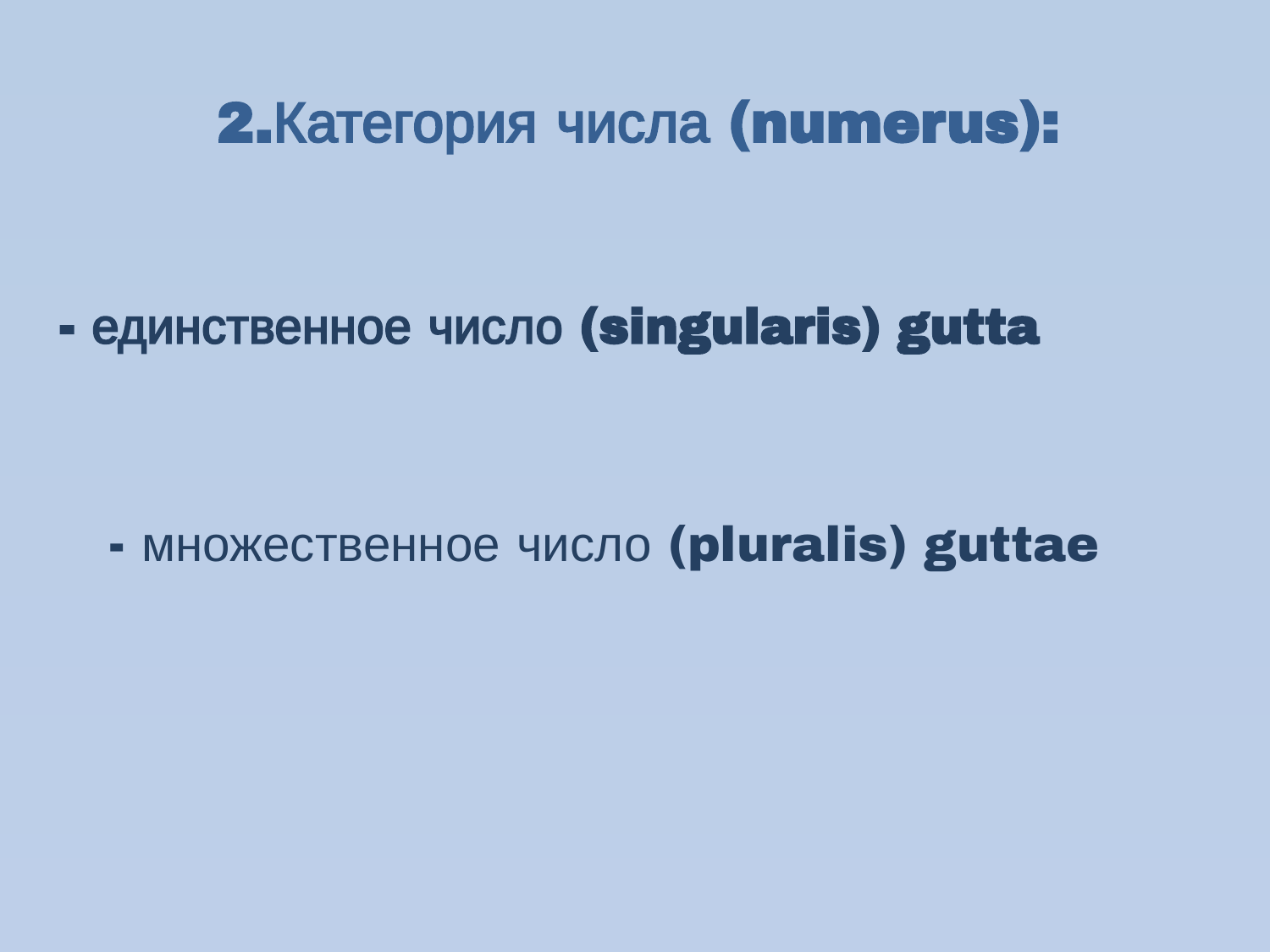

2.Категория числа (numerus):

 - единственное число (singularis) gutta

 - множественное число (pluralis) guttae